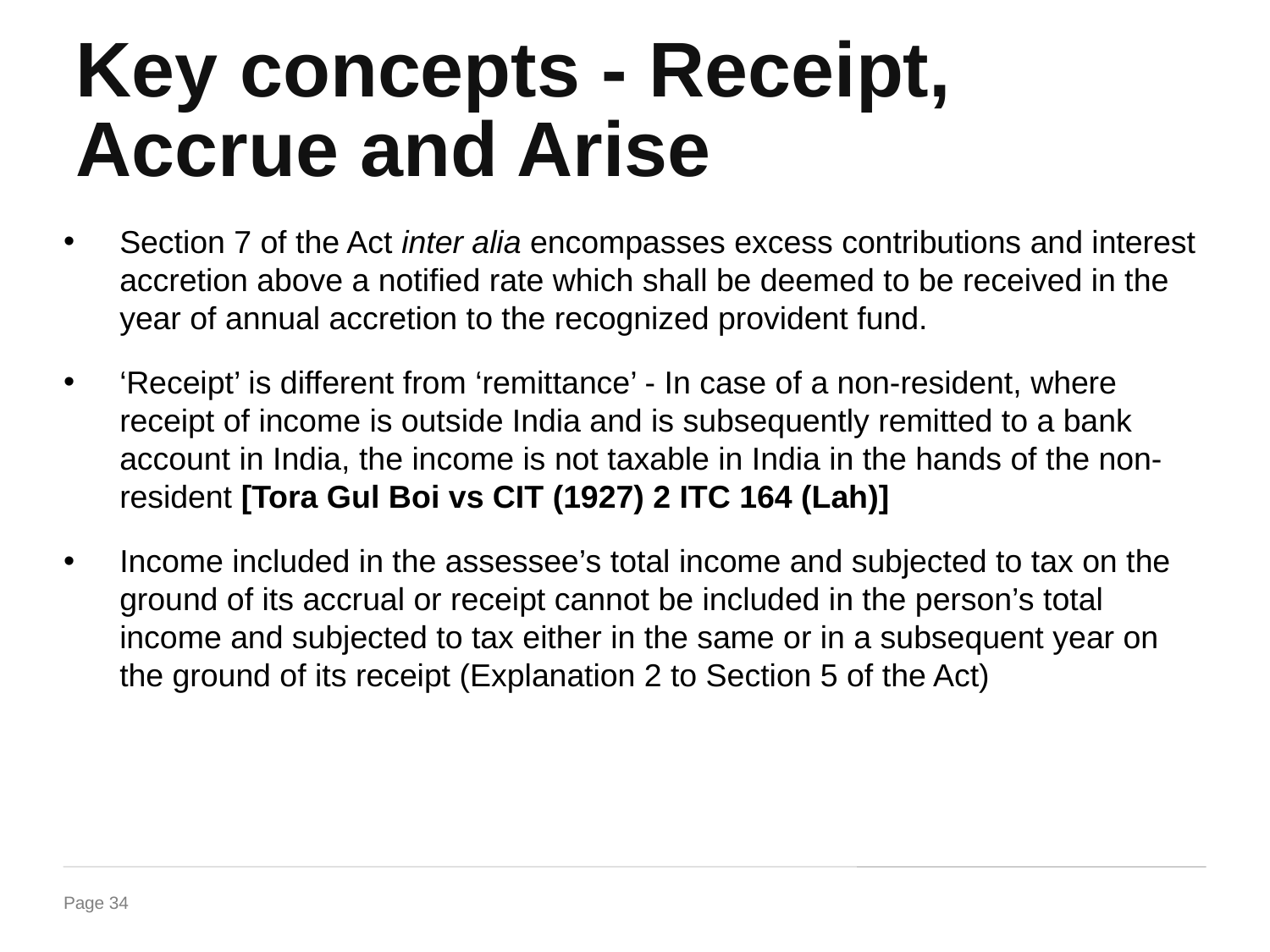

Key concepts - Receipt, Accrue and Arise
Section 7 of the Act inter alia encompasses excess contributions and interest accretion above a notified rate which shall be deemed to be received in the year of annual accretion to the recognized provident fund.
‘Receipt’ is different from ‘remittance’ - In case of a non-resident, where receipt of income is outside India and is subsequently remitted to a bank account in India, the income is not taxable in India in the hands of the non-resident [Tora Gul Boi vs CIT (1927) 2 ITC 164 (Lah)]
Income included in the assessee’s total income and subjected to tax on the ground of its accrual or receipt cannot be included in the person’s total income and subjected to tax either in the same or in a subsequent year on the ground of its receipt (Explanation 2 to Section 5 of the Act)